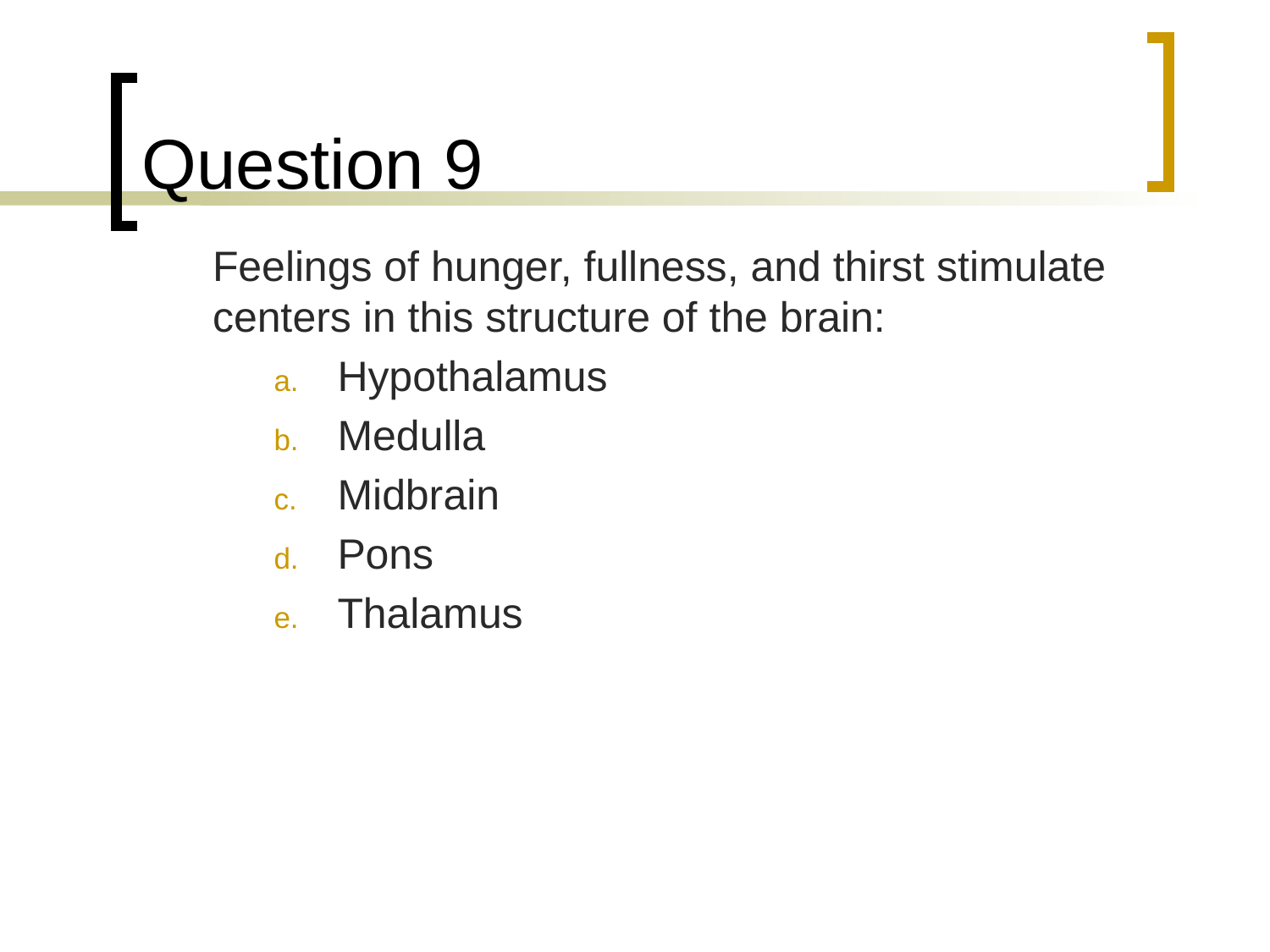

# Question 9
	Feelings of hunger, fullness, and thirst stimulate centers in this structure of the brain:
Hypothalamus
Medulla
Midbrain
Pons
Thalamus